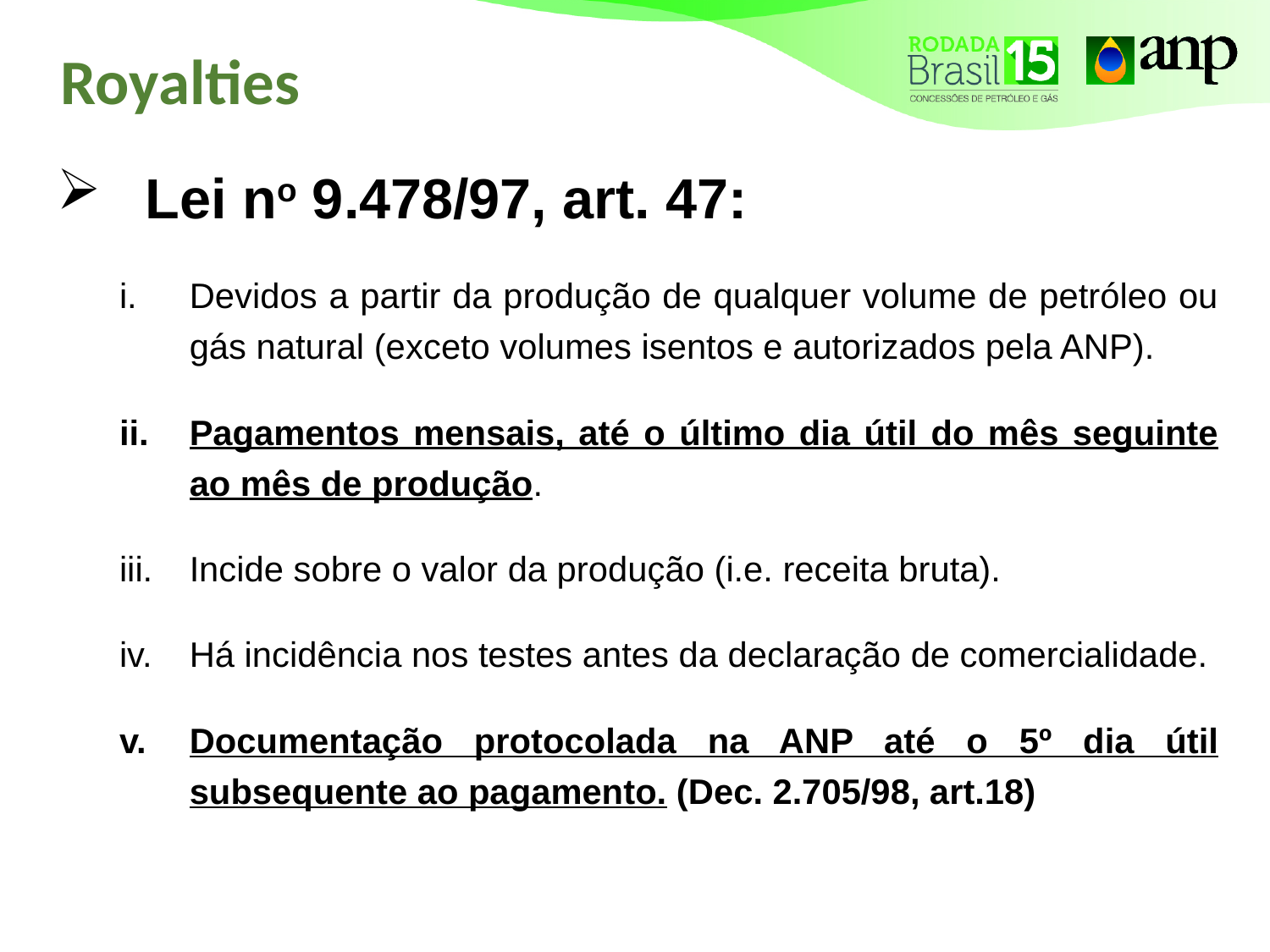

# Royalties
Lei no 9.478/97, art. 47:
Devidos a partir da produção de qualquer volume de petróleo ou gás natural (exceto volumes isentos e autorizados pela ANP).
Pagamentos mensais, até o último dia útil do mês seguinte ao mês de produção.
Incide sobre o valor da produção (i.e. receita bruta).
Há incidência nos testes antes da declaração de comercialidade.
Documentação protocolada na ANP até o 5º dia útil subsequente ao pagamento. (Dec. 2.705/98, art.18)